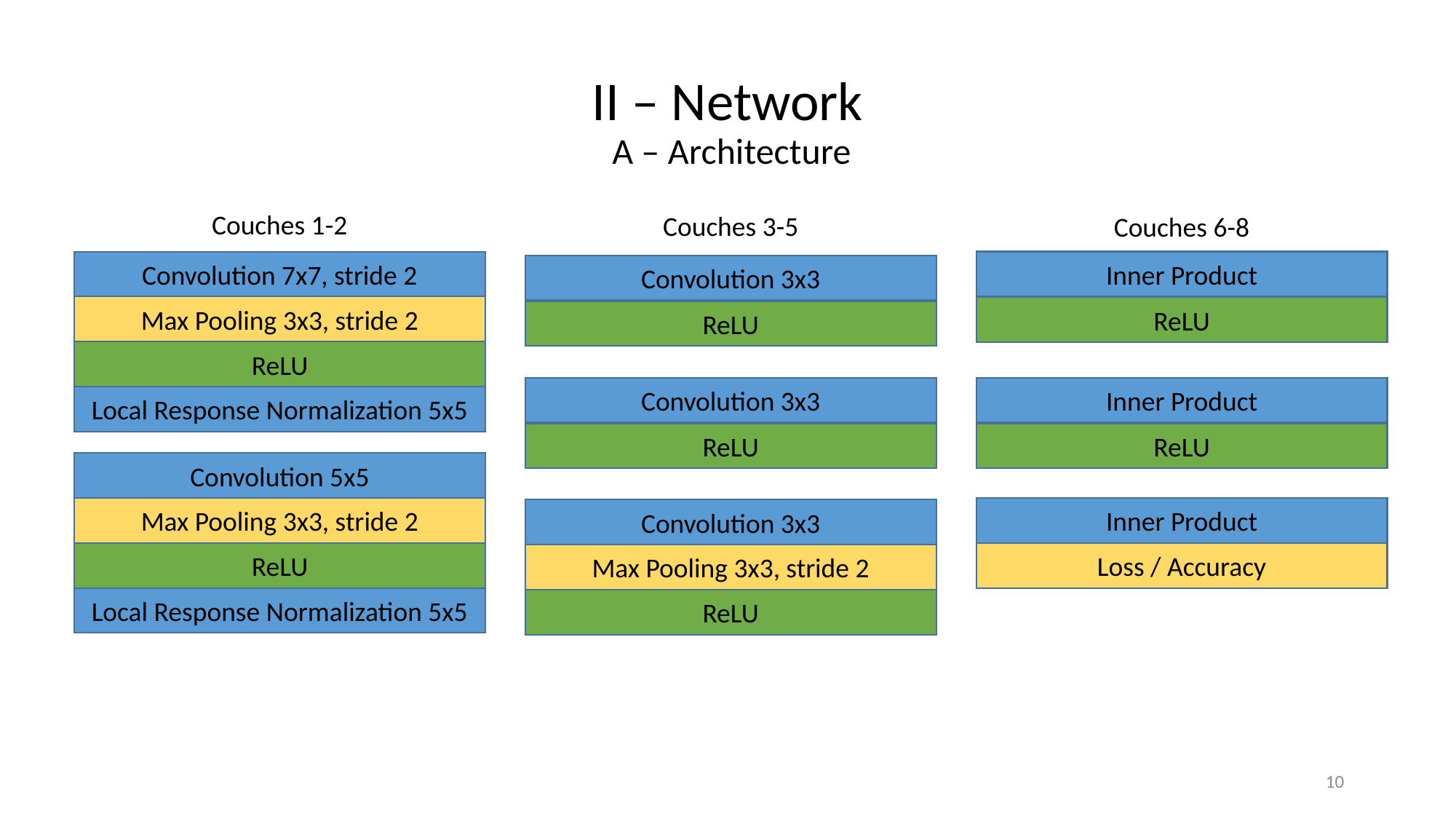

# II – Network A – Architecture
Couches 1-2
Couches 3-5
Couches 6-8
Inner Product
Convolution 7x7, stride 2
Convolution 3x3
Max Pooling 3x3, stride 2
ReLU
ReLU
ReLU
Convolution 3x3
Inner Product
Local Response Normalization 5x5
ReLU
ReLU
Convolution 5x5
Max Pooling 3x3, stride 2
Inner Product
Convolution 3x3
ReLU
Loss / Accuracy
Max Pooling 3x3, stride 2
Local Response Normalization 5x5
ReLU
10